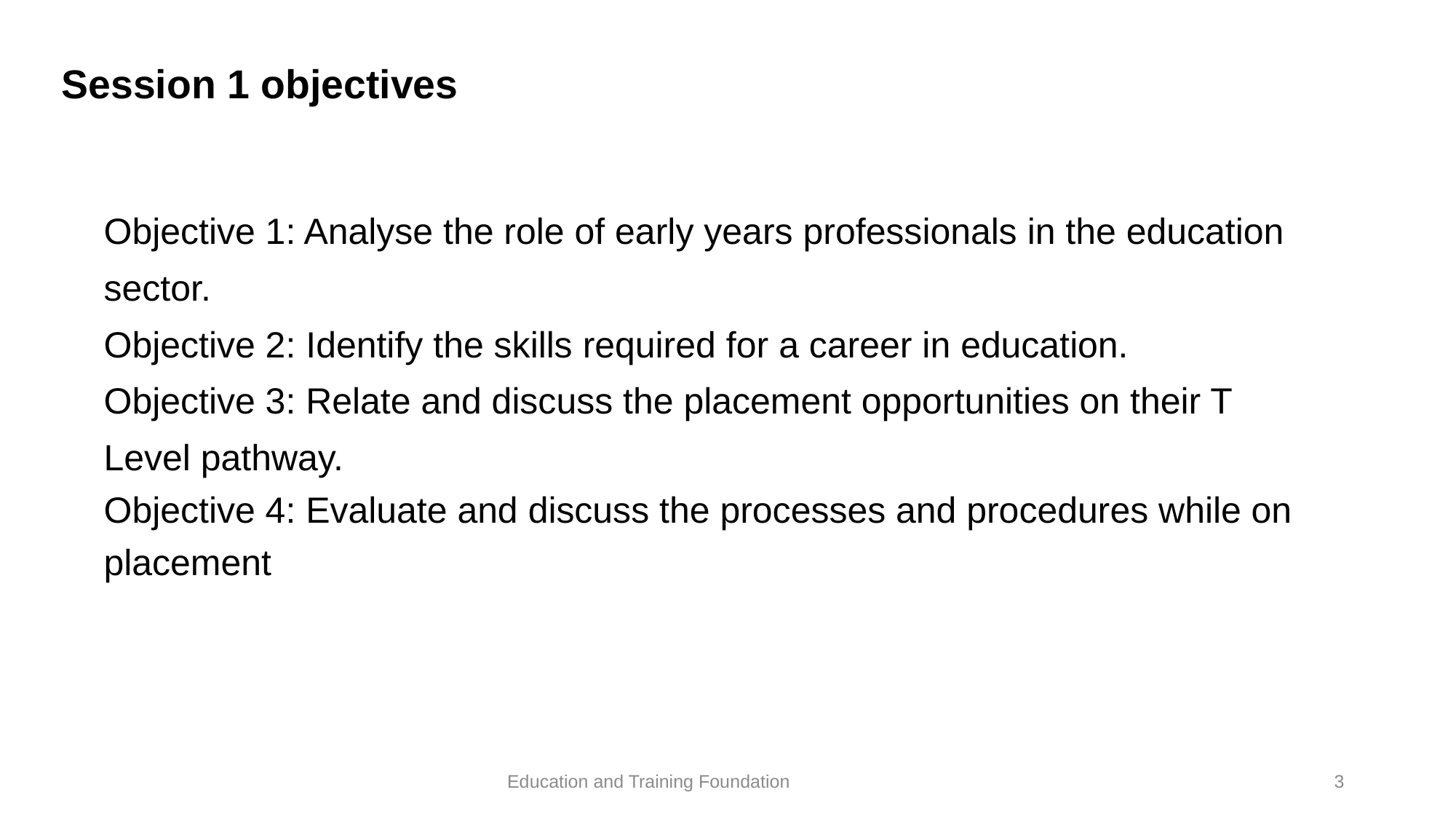

# Session 1 objectives
Objective 1: Analyse the role of early years professionals in the education sector.
Objective 2: Identify the skills required for a career in education.
Objective 3: Relate and discuss the placement opportunities on their T Level pathway.
Objective 4: Evaluate and discuss the processes and procedures while on placement

3
Education and Training Foundation